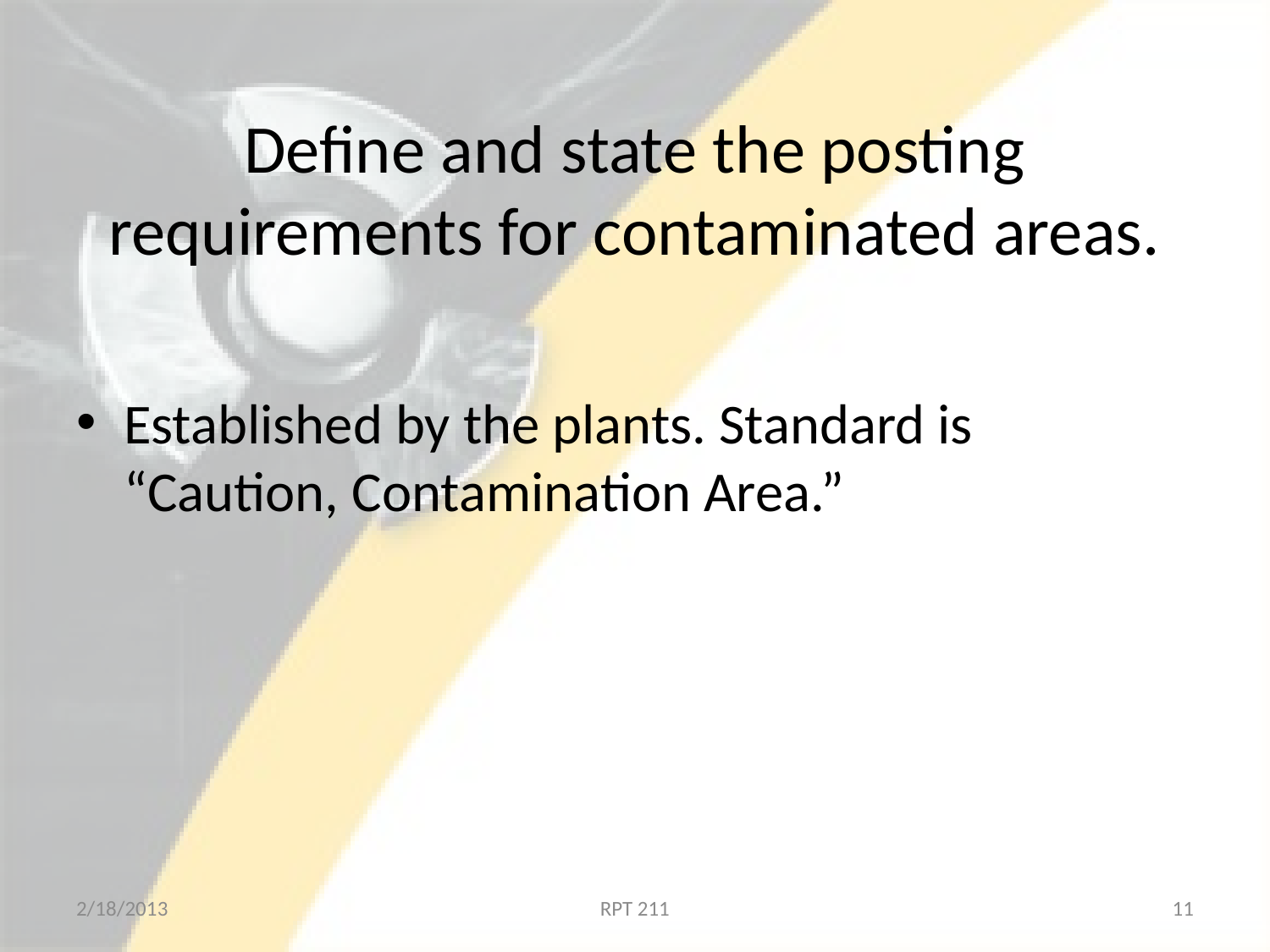

# Define and state the posting requirements for contaminated areas.
Established by the plants. Standard is “Caution, Contamination Area.”

2/18/2013
RPT 211
11